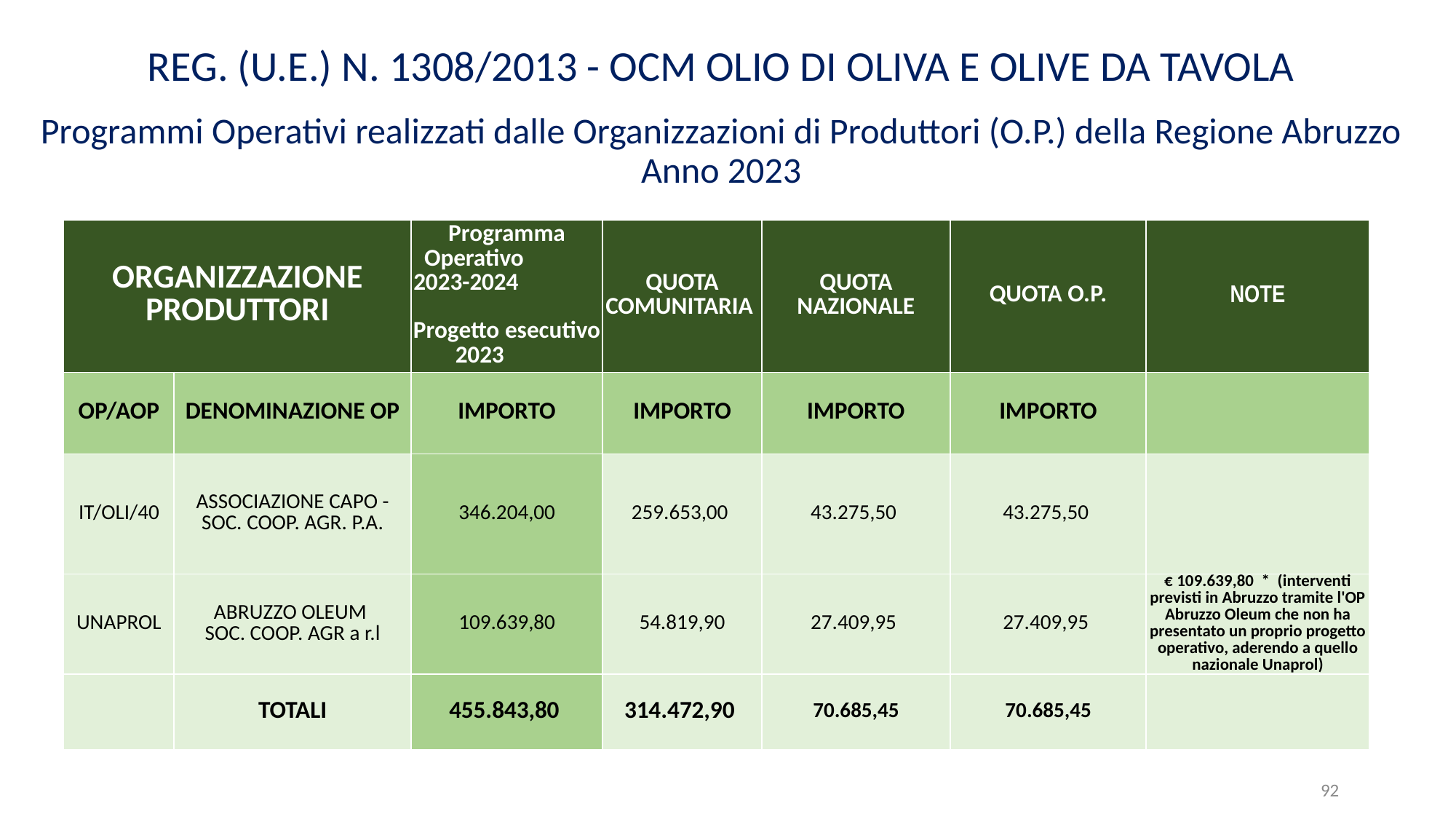

REG. (U.E.) N. 1308/2013 - OCM OLIO DI OLIVA E OLIVE DA TAVOLA
Programmi Operativi realizzati dalle Organizzazioni di Produttori (O.P.) della Regione Abruzzo
Anno 2023
| ORGANIZZAZIONE PRODUTTORI |  | Programma Operativo 2023-2024 Progetto esecutivo 2023 | QUOTA COMUNITARIA | QUOTA NAZIONALE | QUOTA O.P. | NOTE |
| --- | --- | --- | --- | --- | --- | --- |
| OP/AOP | DENOMINAZIONE OP | IMPORTO | IMPORTO | IMPORTO | IMPORTO |  |
| IT/OLI/40 | ASSOCIAZIONE CAPO - SOC. COOP. AGR. P.A. | 346.204,00 | 259.653,00 | 43.275,50 | 43.275,50 |  |
| UNAPROL | ABRUZZO OLEUM SOC. COOP. AGR a r.l | 109.639,80 | 54.819,90 | 27.409,95 | 27.409,95 | € 109.639,80 \* (interventi previsti in Abruzzo tramite l'OP Abruzzo Oleum che non ha presentato un proprio progetto operativo, aderendo a quello nazionale Unaprol) |
|  | TOTALI | 455.843,80 | 314.472,90 | 70.685,45 | 70.685,45 |  |